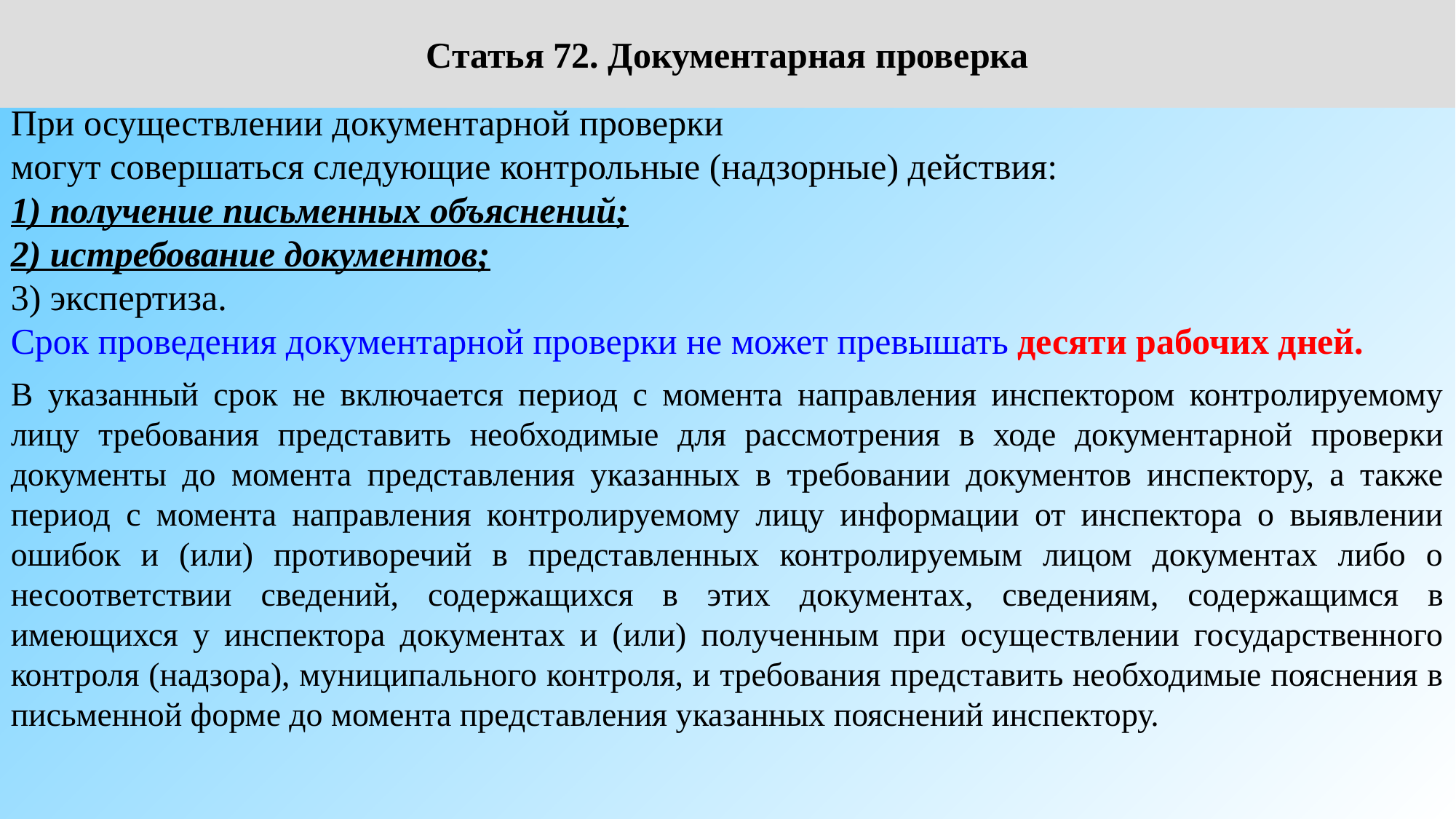

Статья 72. Документарная проверка
При осуществлении документарной проверки
могут совершаться следующие контрольные (надзорные) действия:
1) получение письменных объяснений;
2) истребование документов;
3) экспертиза.
Срок проведения документарной проверки не может превышать десяти рабочих дней.

В указанный срок не включается период с момента направления инспектором контролируемому лицу требования представить необходимые для рассмотрения в ходе документарной проверки документы до момента представления указанных в требовании документов инспектору, а также период с момента направления контролируемому лицу информации от инспектора о выявлении ошибок и (или) противоречий в представленных контролируемым лицом документах либо о несоответствии сведений, содержащихся в этих документах, сведениям, содержащимся в имеющихся у инспектора документах и (или) полученным при осуществлении государственного контроля (надзора), муниципального контроля, и требования представить необходимые пояснения в письменной форме до момента представления указанных пояснений инспектору.